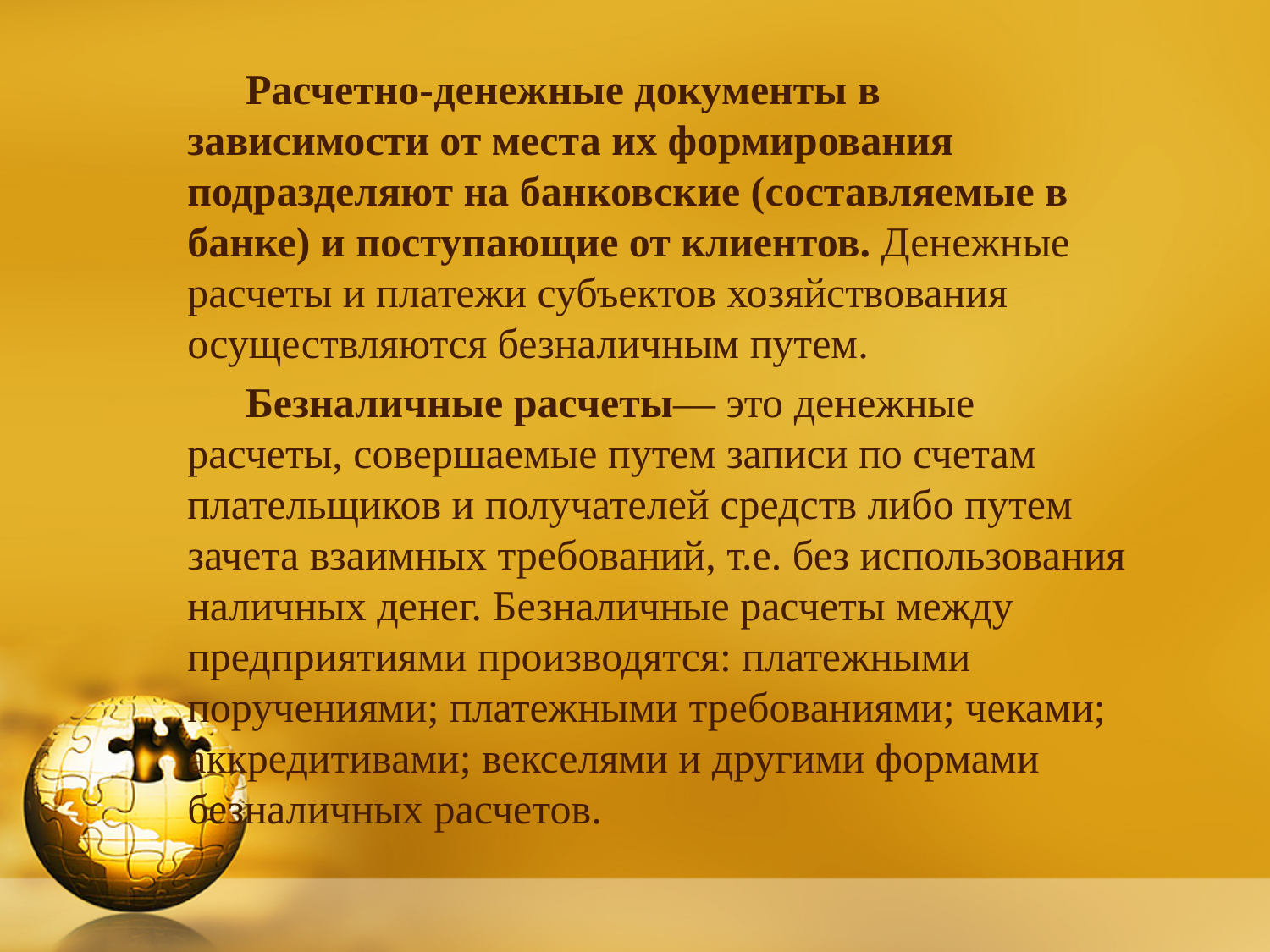

Расчетно-денежные документы в зависимости от места их формирования подразделяют на банковские (составляемые в банке) и поступающие от клиентов. Денежные расчеты и платежи субъектов хозяйствования осуществляются безналичным путем.
          Безналичные расчеты— это денежные расчеты, совершаемые путем записи по счетам плательщиков и получателей средств либо путем зачета взаимных требований, т.е. без использования наличных денег. Безналичные расчеты между предприятиями производятся: платежными поручениями; платежными требованиями; чеками; аккредитивами; векселями и другими формами безналичных расчетов.